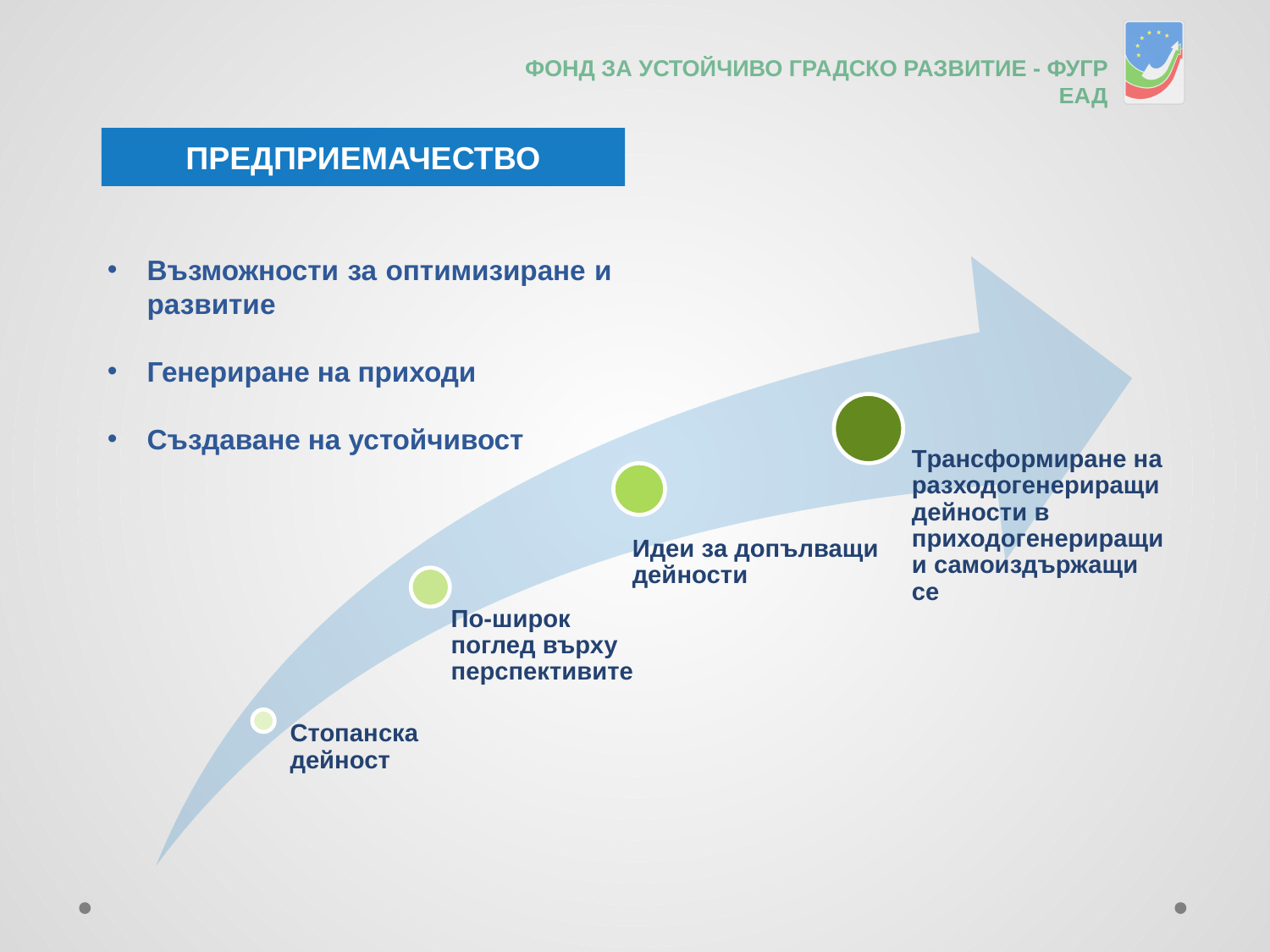

ФОНД ЗА УСТОЙЧИВО ГРАДСКО РАЗВИТИЕ - ФУГР ЕАД
ПРЕДПРИЕМАЧЕСТВО
Възможности за оптимизиране и развитие

Генериране на приходи

Създаване на устойчивост
Стопанска дейност
По-широк поглед върху перспективите
Идеи за допълващи дейности
Tрансформиране на разходогенериращи дейности в приходогенериращи и самоиздържащи се